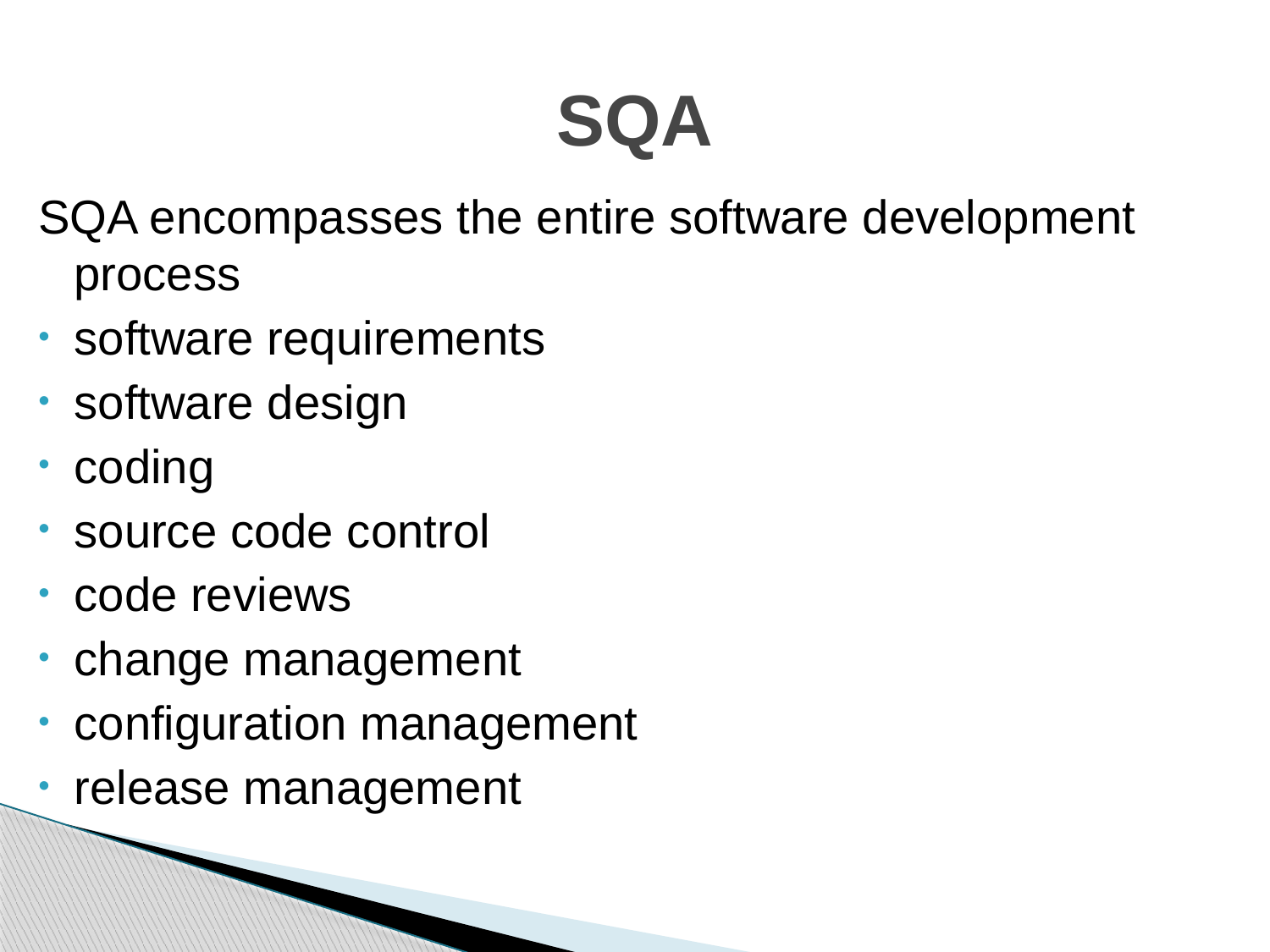

# SQA
SQA encompasses the entire software development process
software requirements
software design
coding
source code control
code reviews
change management
configuration management
release management